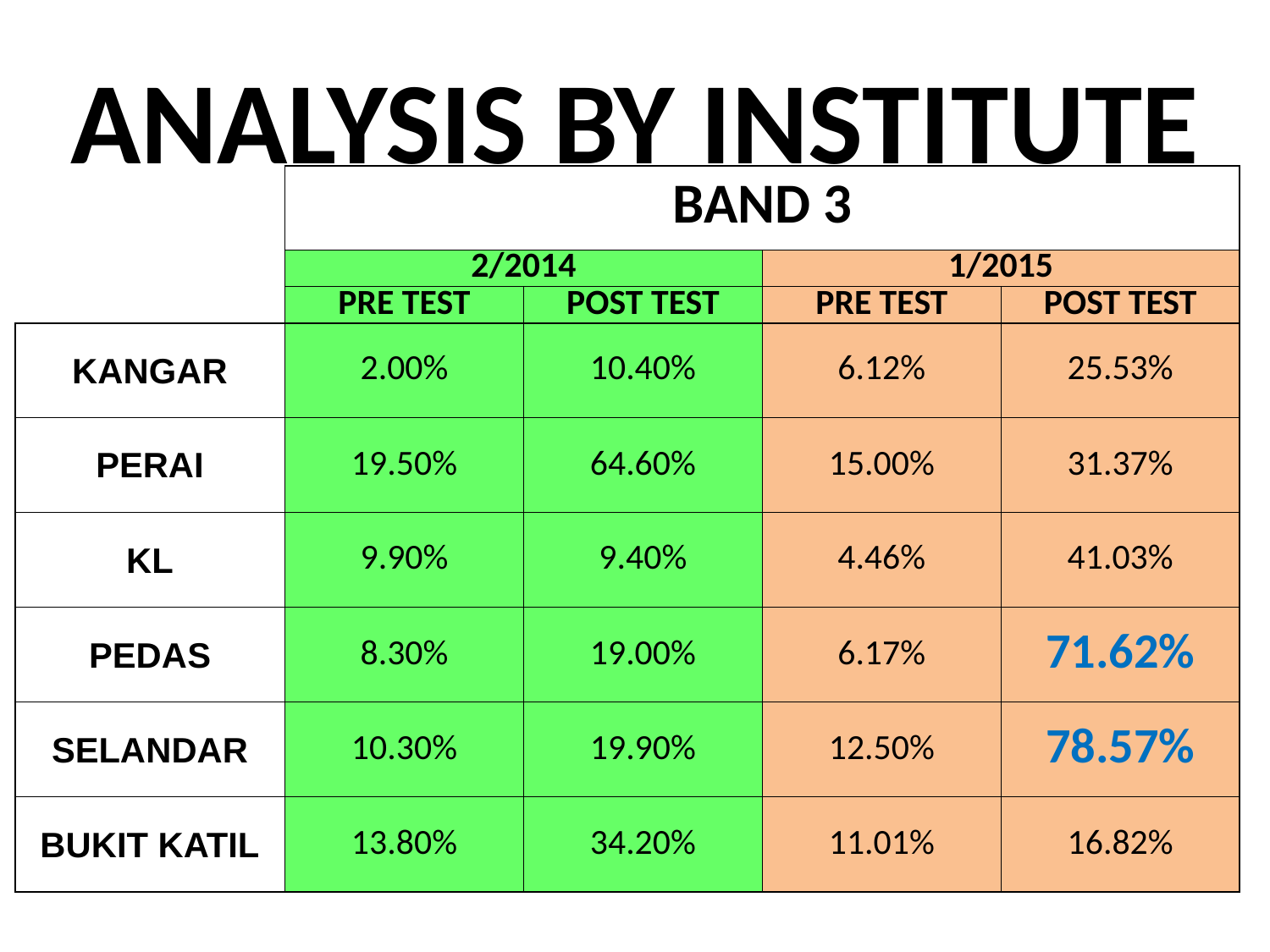

# ANALYSIS BY INSTITUTE
|  | BAND 3 |  |  |  |
| --- | --- | --- | --- | --- |
|  | 2/2014 |  | 1/2015 |  |
|  | PRE TEST | POST TEST | PRE TEST | POST TEST |
| KANGAR | 2.00% | 10.40% | 6.12% | 25.53% |
| PERAI | 19.50% | 64.60% | 15.00% | 31.37% |
| KL | 9.90% | 9.40% | 4.46% | 41.03% |
| PEDAS | 8.30% | 19.00% | 6.17% | 71.62% |
| SELANDAR | 10.30% | 19.90% | 12.50% | 78.57% |
| BUKIT KATIL | 13.80% | 34.20% | 11.01% | 16.82% |